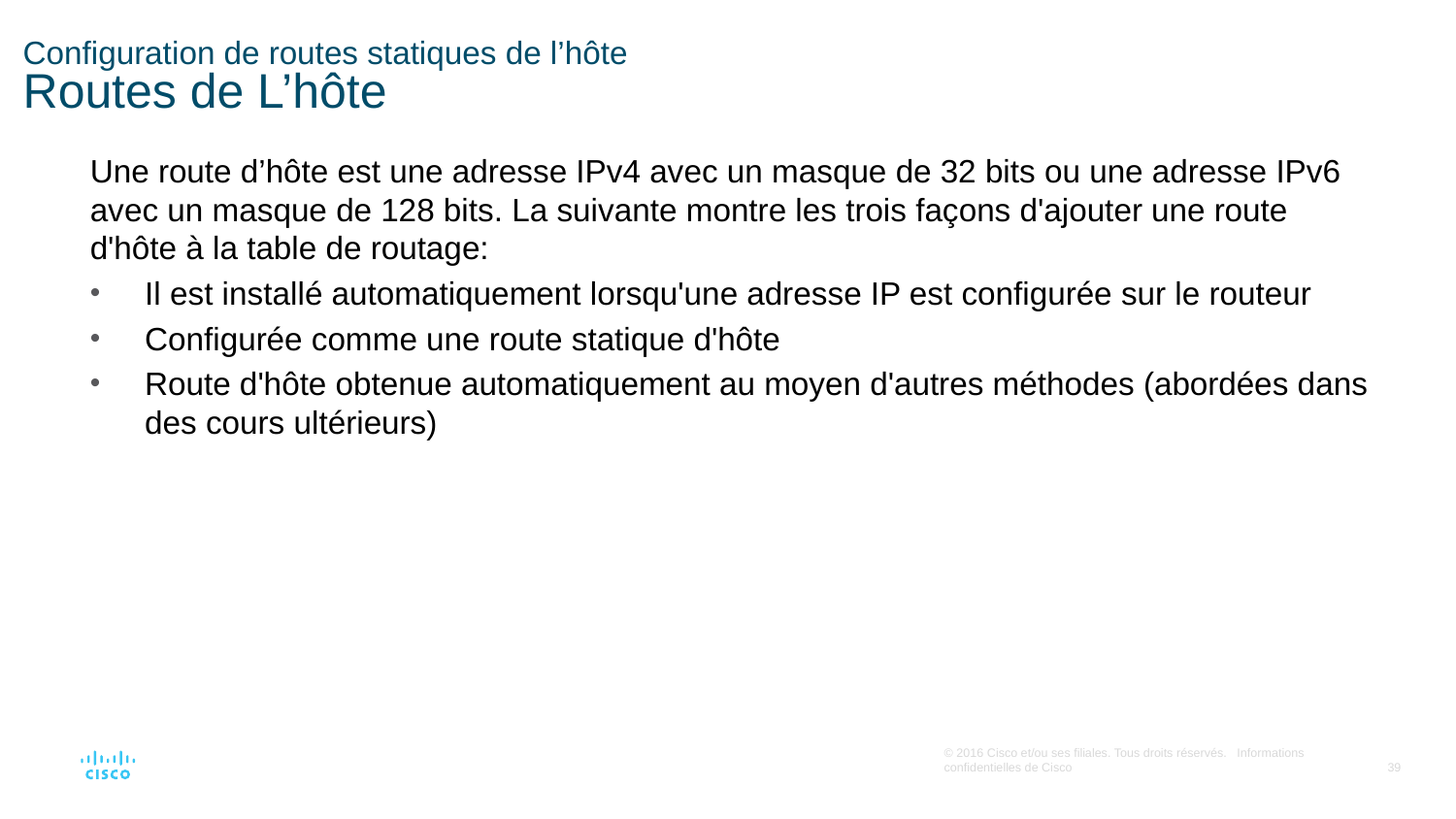

# Configuration de routes statiques de l’hôte Routes de L’hôte
Une route d’hôte est une adresse IPv4 avec un masque de 32 bits ou une adresse IPv6 avec un masque de 128 bits. La suivante montre les trois façons d'ajouter une route d'hôte à la table de routage:
Il est installé automatiquement lorsqu'une adresse IP est configurée sur le routeur
Configurée comme une route statique d'hôte
Route d'hôte obtenue automatiquement au moyen d'autres méthodes (abordées dans des cours ultérieurs)